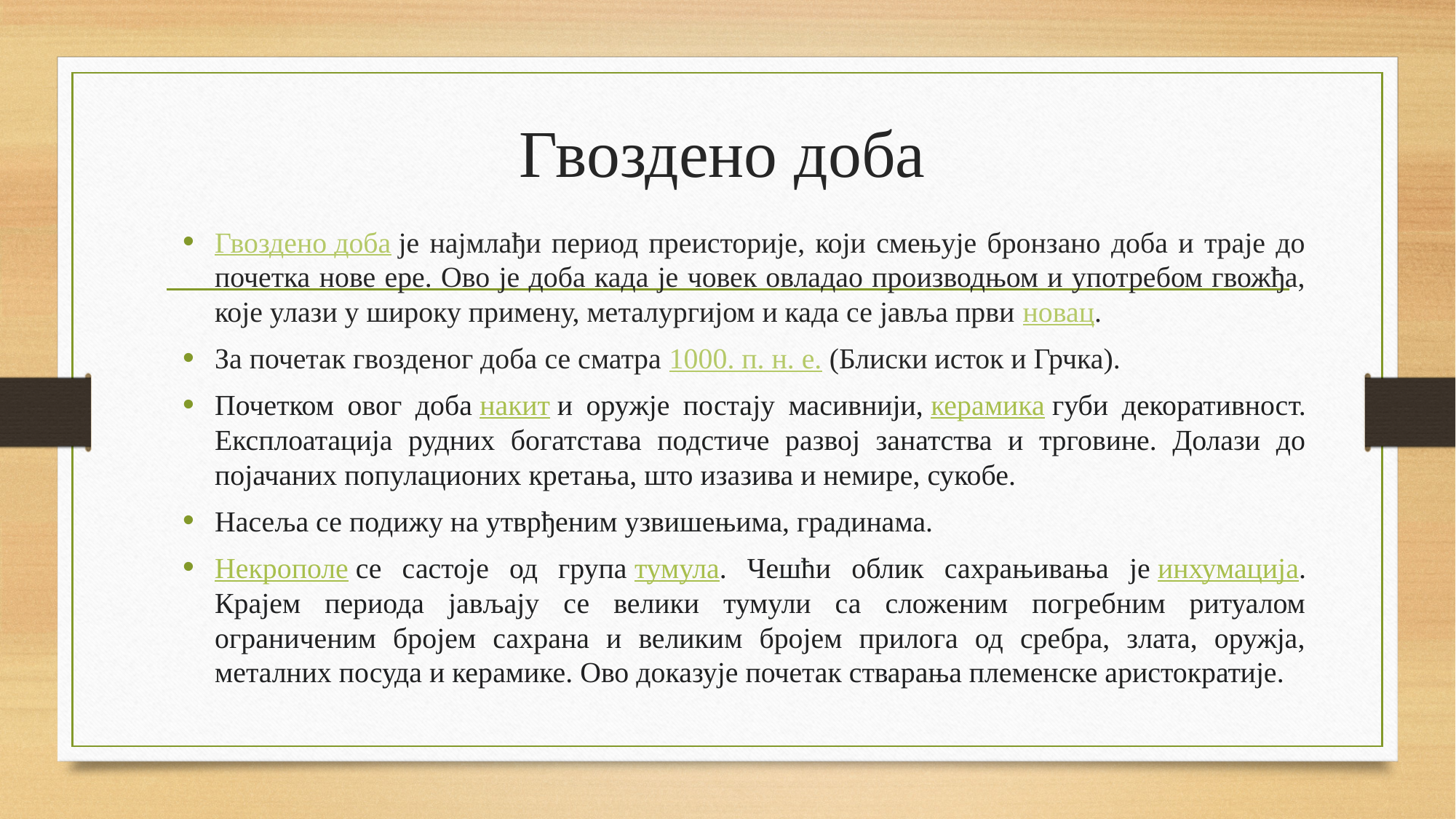

# Гвоздено доба
Гвоздено доба је најмлађи период преисторије, који смењује бронзано доба и траје до почетка нове ере. Ово је доба када је човек овладао производњом и употребом гвожђа, које улази у широку примену, металургијом и када се јавља први новац.
За почетак гвозденог доба се сматра 1000. п. н. е. (Блиски исток и Грчка).
Почетком овог доба накит и оружје постају масивнији, керамика губи декоративност. Експлоатација рудних богатстава подстиче развој занатства и трговине. Долази до појачаних популационих кретања, што изазива и немире, сукобе.
Насеља се подижу на утврђеним узвишењима, градинама.
Некрополе се састоје од група тумула. Чешћи облик сахрањивања је инхумација. Крајем периода јављају се велики тумули са сложеним погребним ритуалом ограниченим бројем сахрана и великим бројем прилога од сребра, злата, оружја, металних посуда и керамике. Ово доказује почетак стварања племенске аристократије.